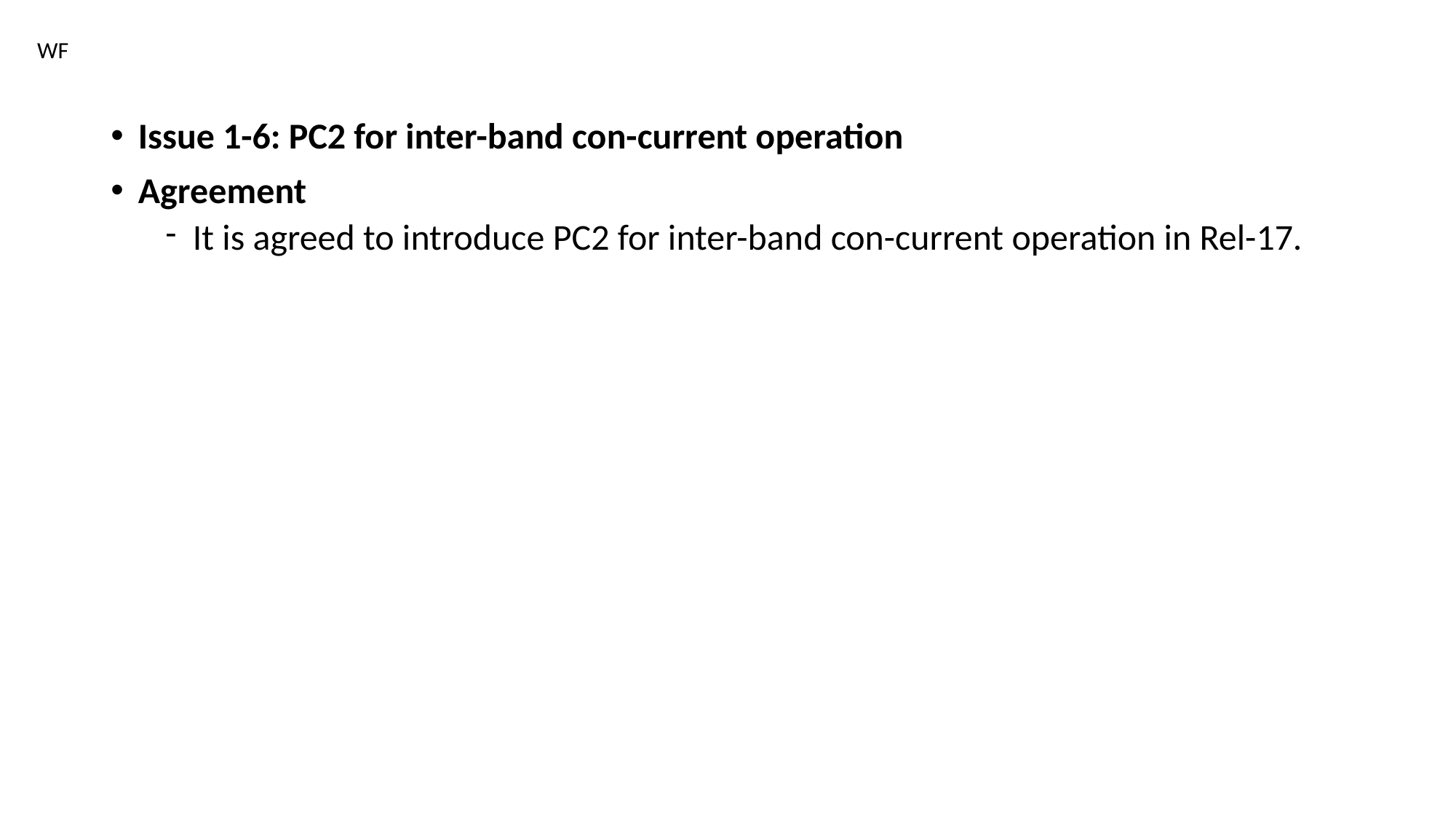

# WF
Issue 1-6: PC2 for inter-band con-current operation
Agreement
It is agreed to introduce PC2 for inter-band con-current operation in Rel-17.